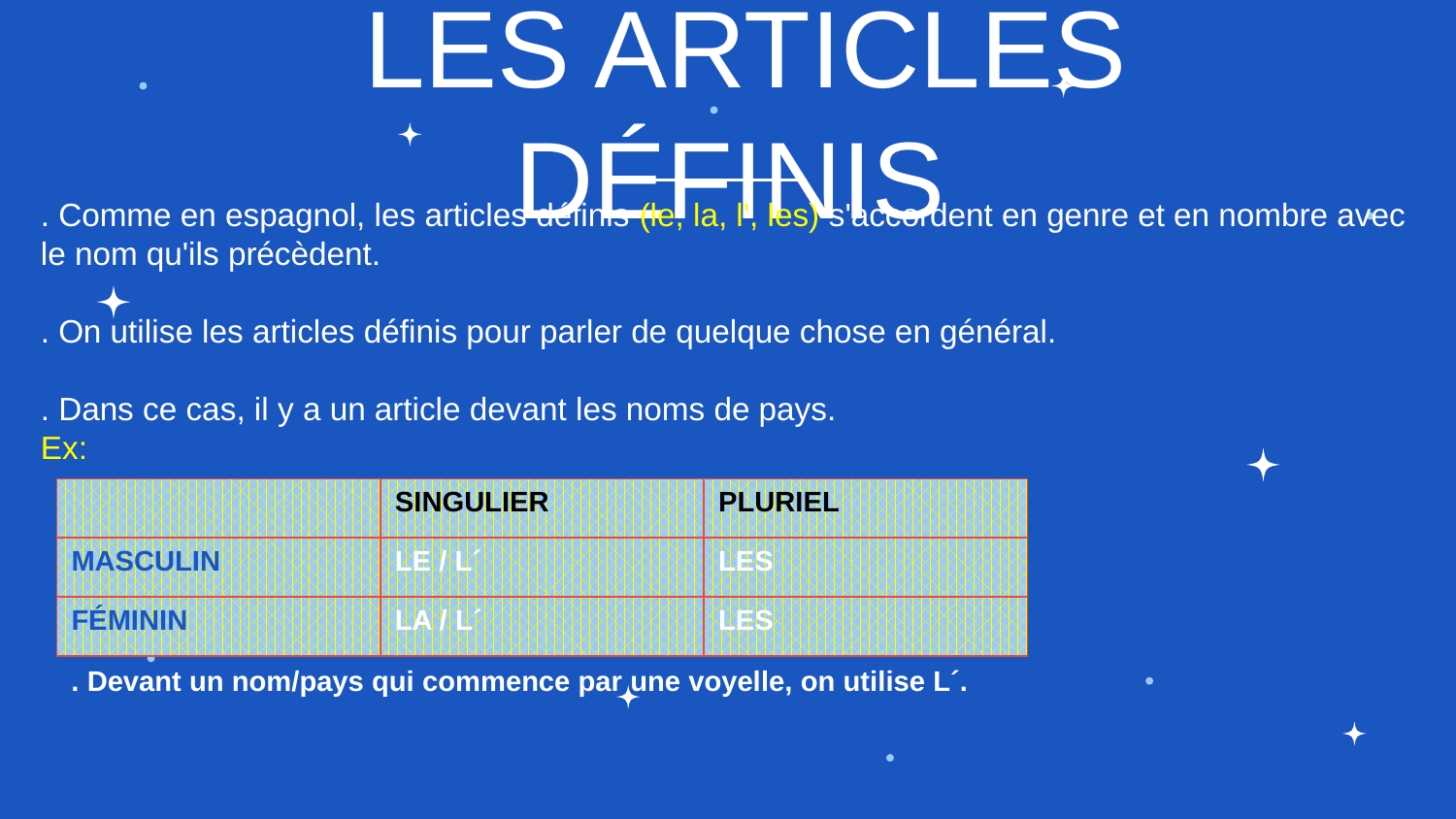

# LES ARTICLES DÉFINIS
. Comme en espagnol, les articles définis (le, la, l', les) s'accordent en genre et en nombre avec le nom qu'ils précèdent.

. On utilise les articles définis pour parler de quelque chose en général.

. Dans ce cas, il y a un article devant les noms de pays.
Ex:

|  | SINGULIER | PLURIEL |
| --- | --- | --- |
| MASCULIN | LE / L´ | LES |
| FÉMININ | LA / L´ | LES |
. Devant un nom/pays qui commence par une voyelle, on utilise L´.